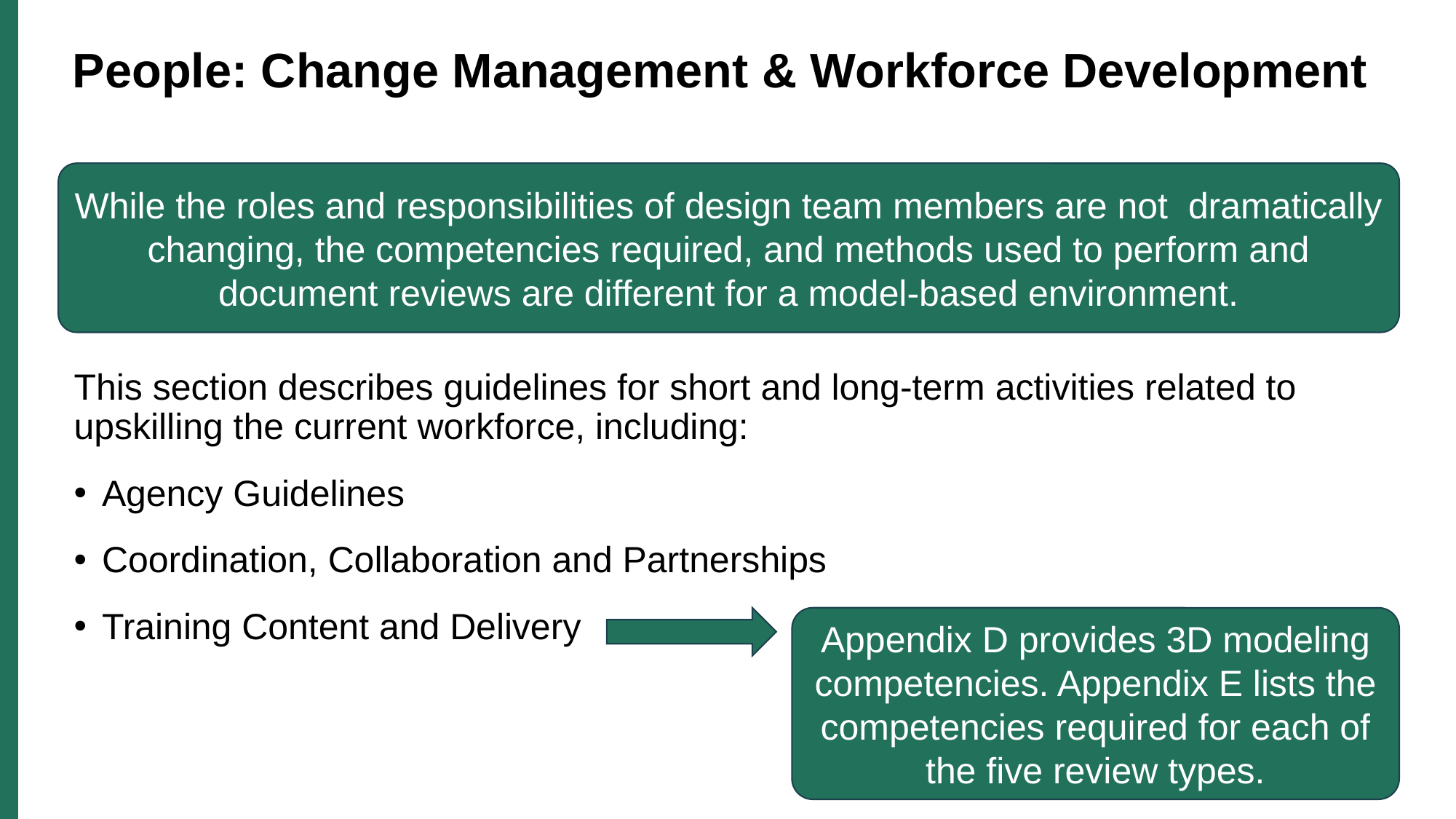

# People: Change Management & Workforce Development
While the roles and responsibilities of design team members are not  dramatically changing, the competencies required, and methods used to perform and document reviews are different for a model-based environment.
This section describes guidelines for short and long-term activities related to upskilling the current workforce, including:
Agency Guidelines
Coordination, Collaboration and Partnerships
Training Content and Delivery

Appendix D provides 3D modeling competencies. Appendix E lists the competencies required for each of the five review types.